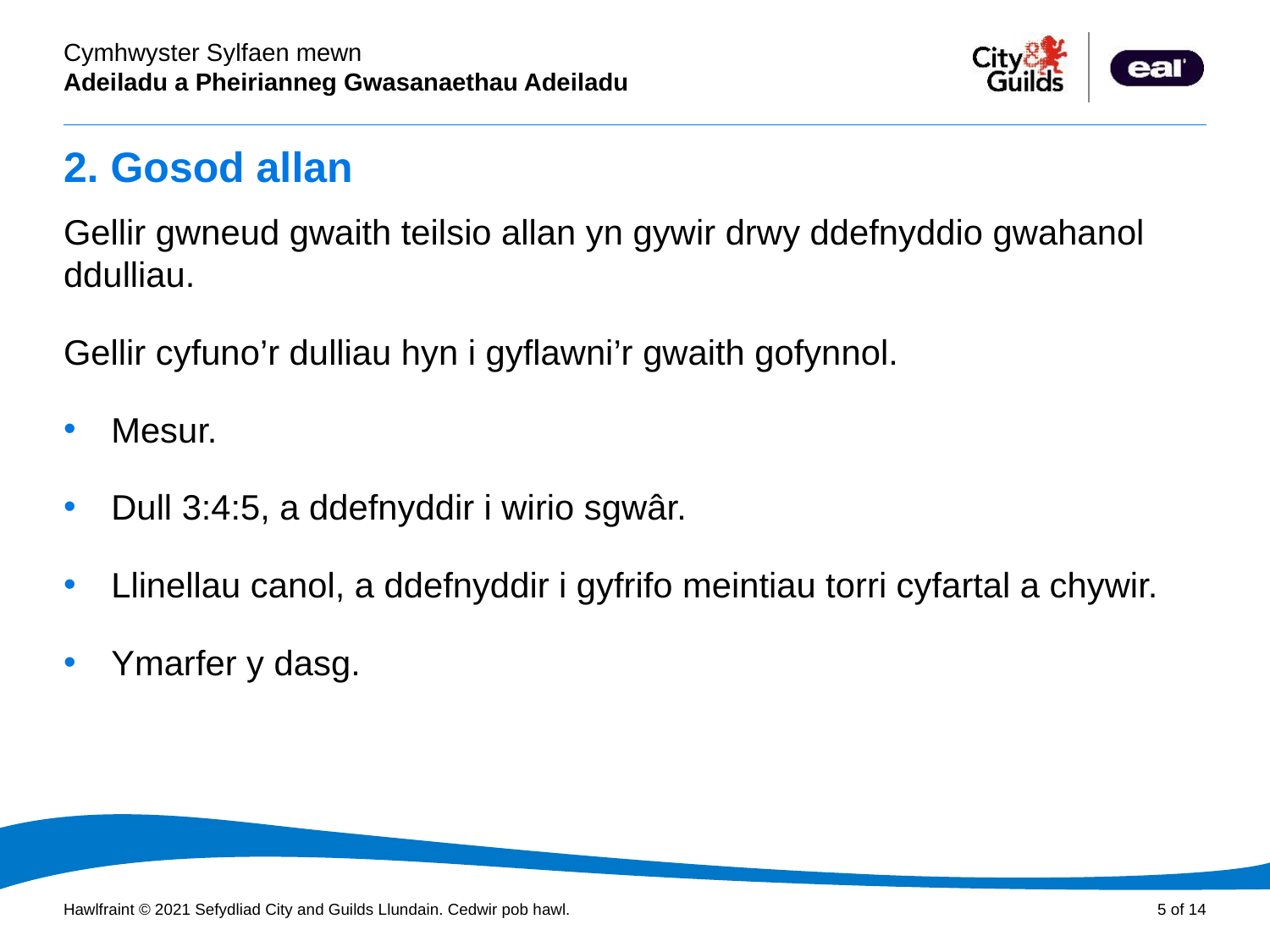

# 2. Gosod allan
Gellir gwneud gwaith teilsio allan yn gywir drwy ddefnyddio gwahanol ddulliau.
Gellir cyfuno’r dulliau hyn i gyflawni’r gwaith gofynnol.
Mesur.
Dull 3:4:5, a ddefnyddir i wirio sgwâr.
Llinellau canol, a ddefnyddir i gyfrifo meintiau torri cyfartal a chywir.
Ymarfer y dasg.